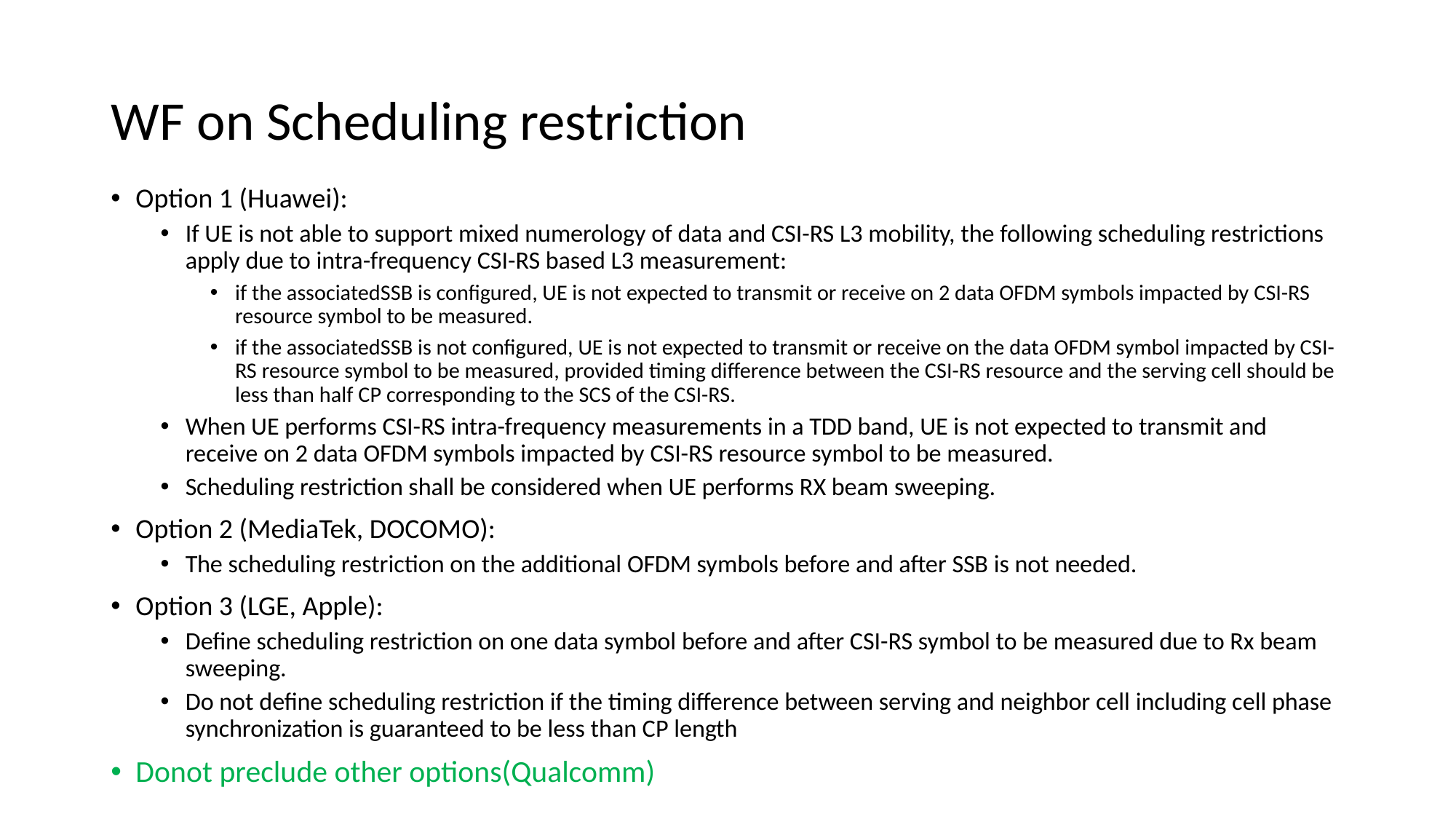

# WF on Scheduling restriction
Option 1 (Huawei):
If UE is not able to support mixed numerology of data and CSI-RS L3 mobility, the following scheduling restrictions apply due to intra-frequency CSI-RS based L3 measurement:
if the associatedSSB is configured, UE is not expected to transmit or receive on 2 data OFDM symbols impacted by CSI-RS resource symbol to be measured.
if the associatedSSB is not configured, UE is not expected to transmit or receive on the data OFDM symbol impacted by CSI-RS resource symbol to be measured, provided timing difference between the CSI-RS resource and the serving cell should be less than half CP corresponding to the SCS of the CSI-RS.
When UE performs CSI-RS intra-frequency measurements in a TDD band, UE is not expected to transmit and receive on 2 data OFDM symbols impacted by CSI-RS resource symbol to be measured.
Scheduling restriction shall be considered when UE performs RX beam sweeping.
Option 2 (MediaTek, DOCOMO):
The scheduling restriction on the additional OFDM symbols before and after SSB is not needed.
Option 3 (LGE, Apple):
Define scheduling restriction on one data symbol before and after CSI-RS symbol to be measured due to Rx beam sweeping.
Do not define scheduling restriction if the timing difference between serving and neighbor cell including cell phase synchronization is guaranteed to be less than CP length
Donot preclude other options(Qualcomm)